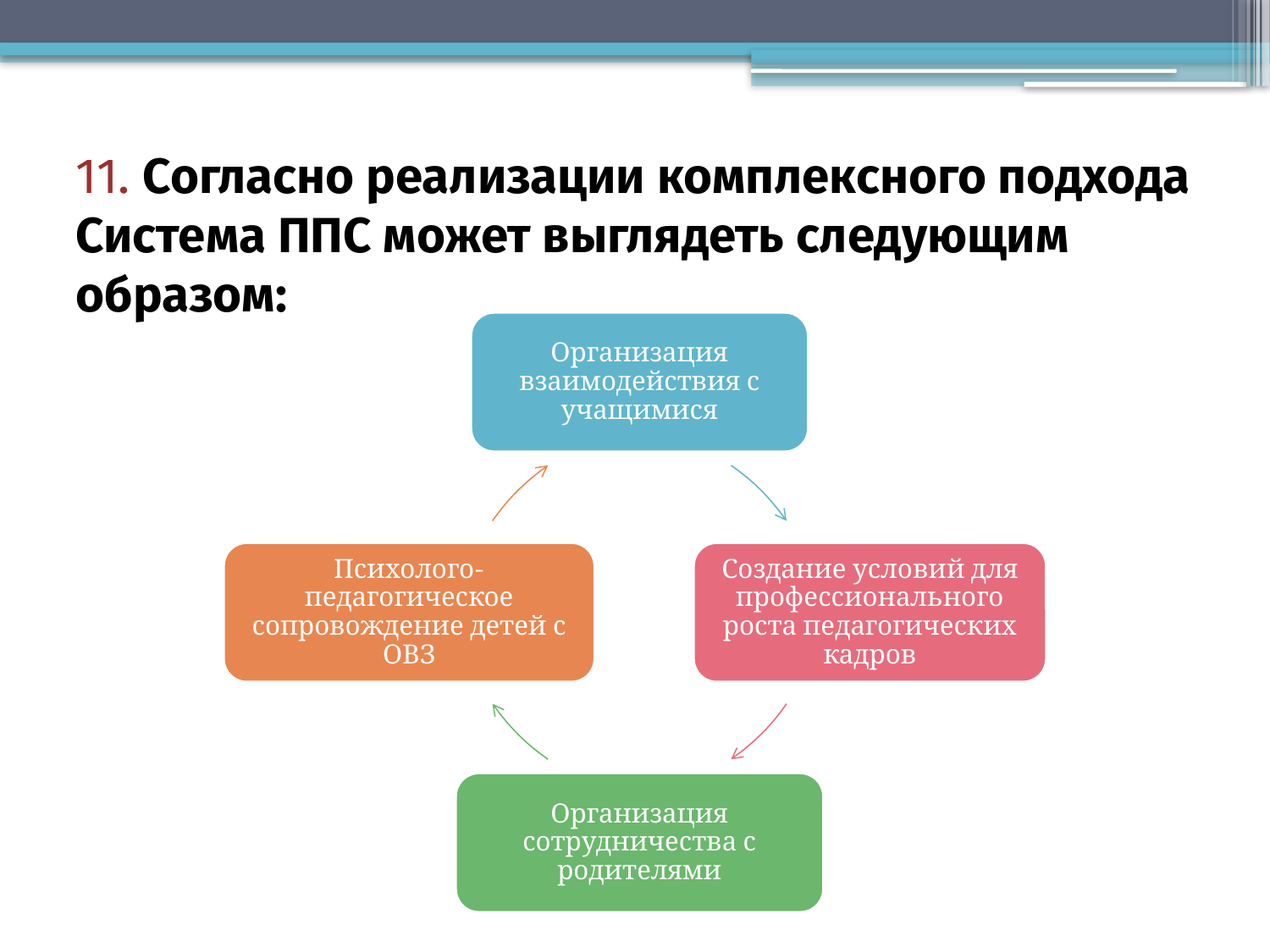

# 11. Согласно реализации комплексного подхода Система ППС может выглядеть следующим образом:
Организация взаимодействия с учащимися
Создание условий для профессионального роста педагогических кадров
Организация сотрудничества с родителями
Психолого-педагогическое сопровождение детей с ОВЗ